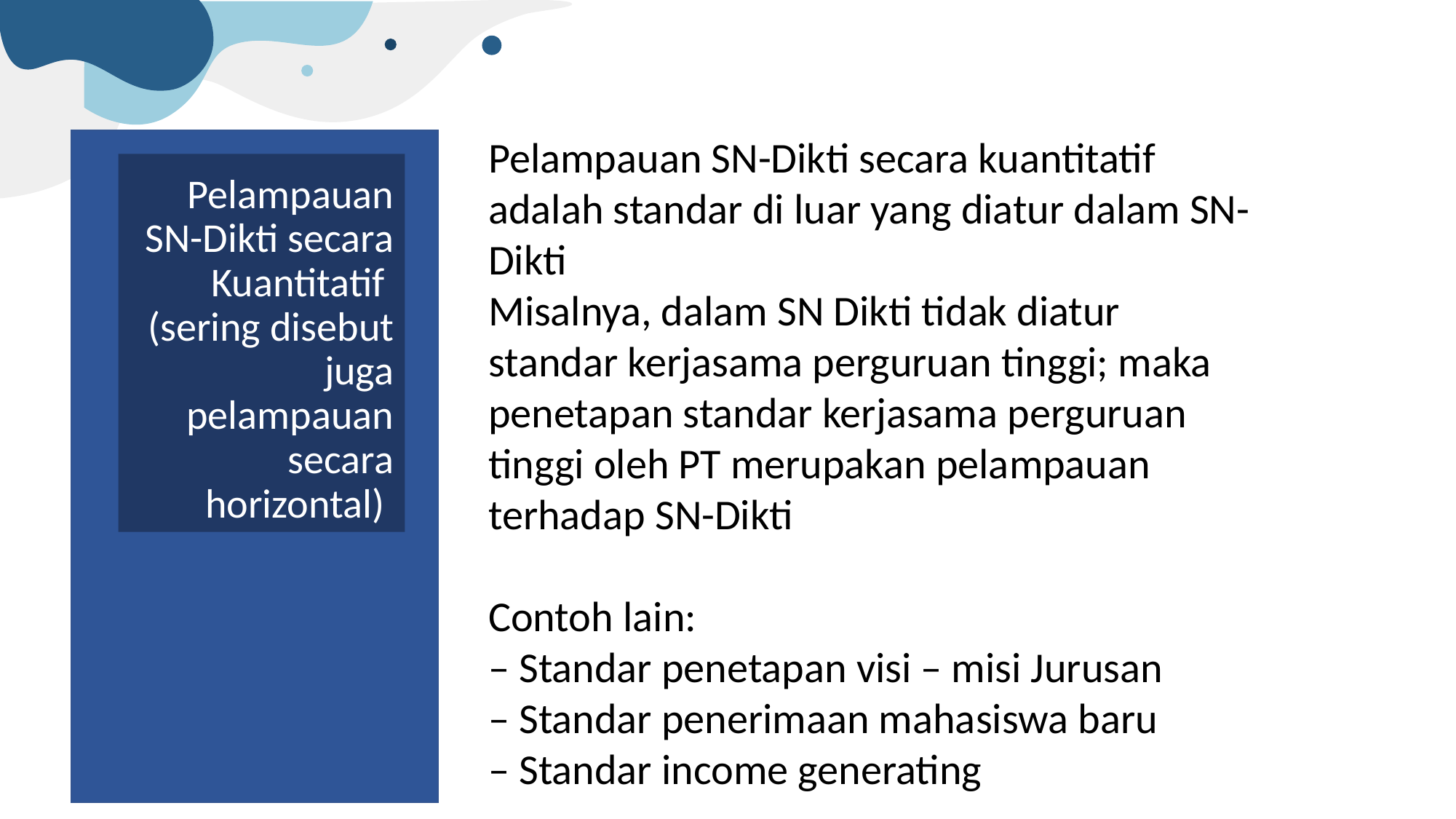

Pelampauan SN-Dikti secara kuantitatif adalah standar di luar yang diatur dalam SN-Dikti
Misalnya, dalam SN Dikti tidak diatur standar kerjasama perguruan tinggi; maka penetapan standar kerjasama perguruan tinggi oleh PT merupakan pelampauan terhadap SN-Dikti

Contoh lain:
– Standar penetapan visi – misi Jurusan
– Standar penerimaan mahasiswa baru
– Standar income generating
# Pelampauan SN-Dikti secara Kuantitatif (sering disebut juga pelampauan secara horizontal)